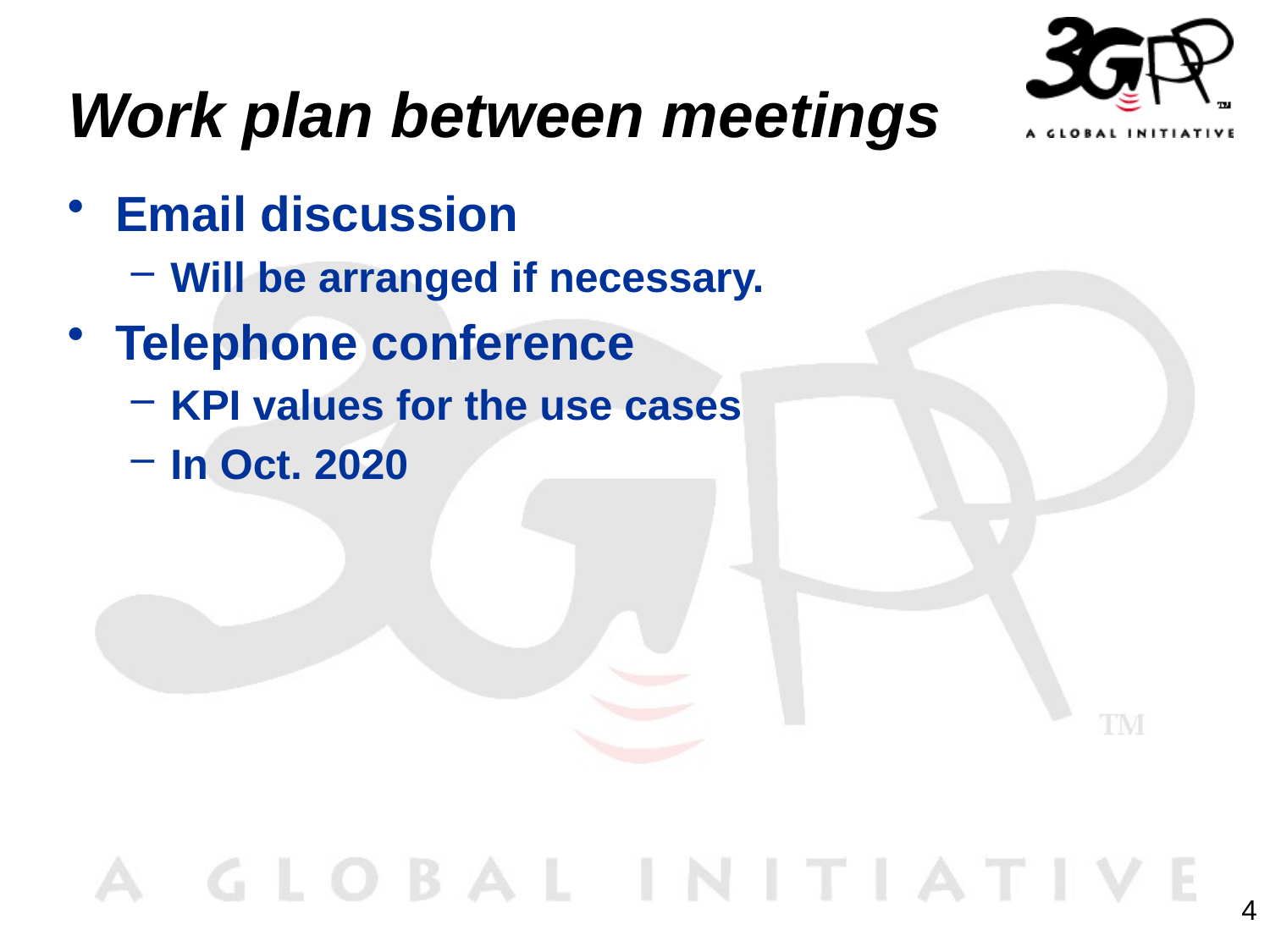

# Work plan between meetings
Email discussion
Will be arranged if necessary.
Telephone conference
KPI values for the use cases
In Oct. 2020

4